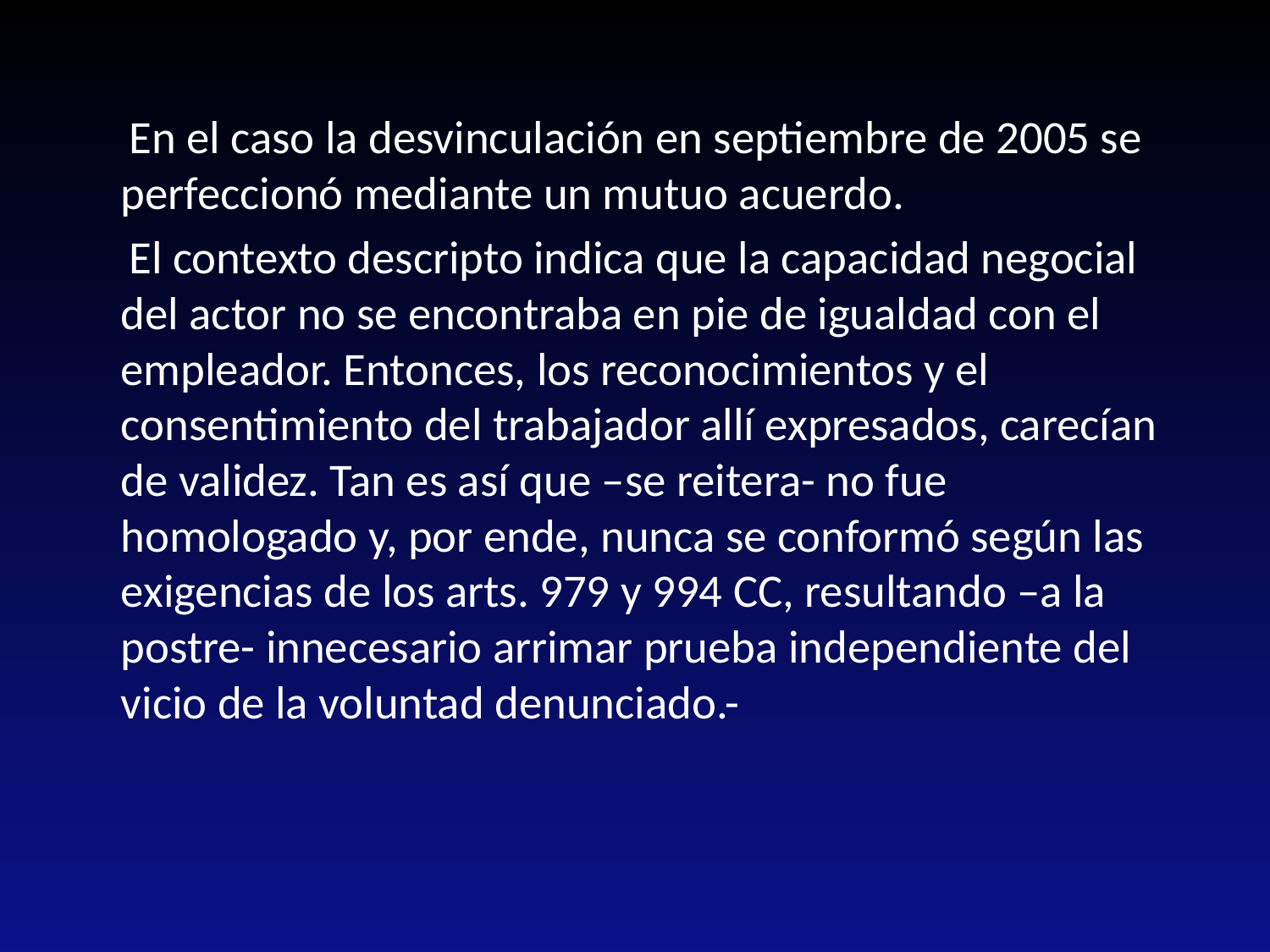

En el caso la desvinculación en septiembre de 2005 se perfeccionó mediante un mutuo acuerdo.
     El contexto descripto indica que la capacidad negocial del actor no se encontraba en pie de igualdad con el empleador. Entonces, los reconocimientos y el consentimiento del trabajador allí expresados, carecían de validez. Tan es así que –se reitera- no fue homologado y, por ende, nunca se conformó según las exigencias de los arts. 979 y 994 CC, resultando –a la postre- innecesario arrimar prueba independiente del vicio de la voluntad denunciado.-